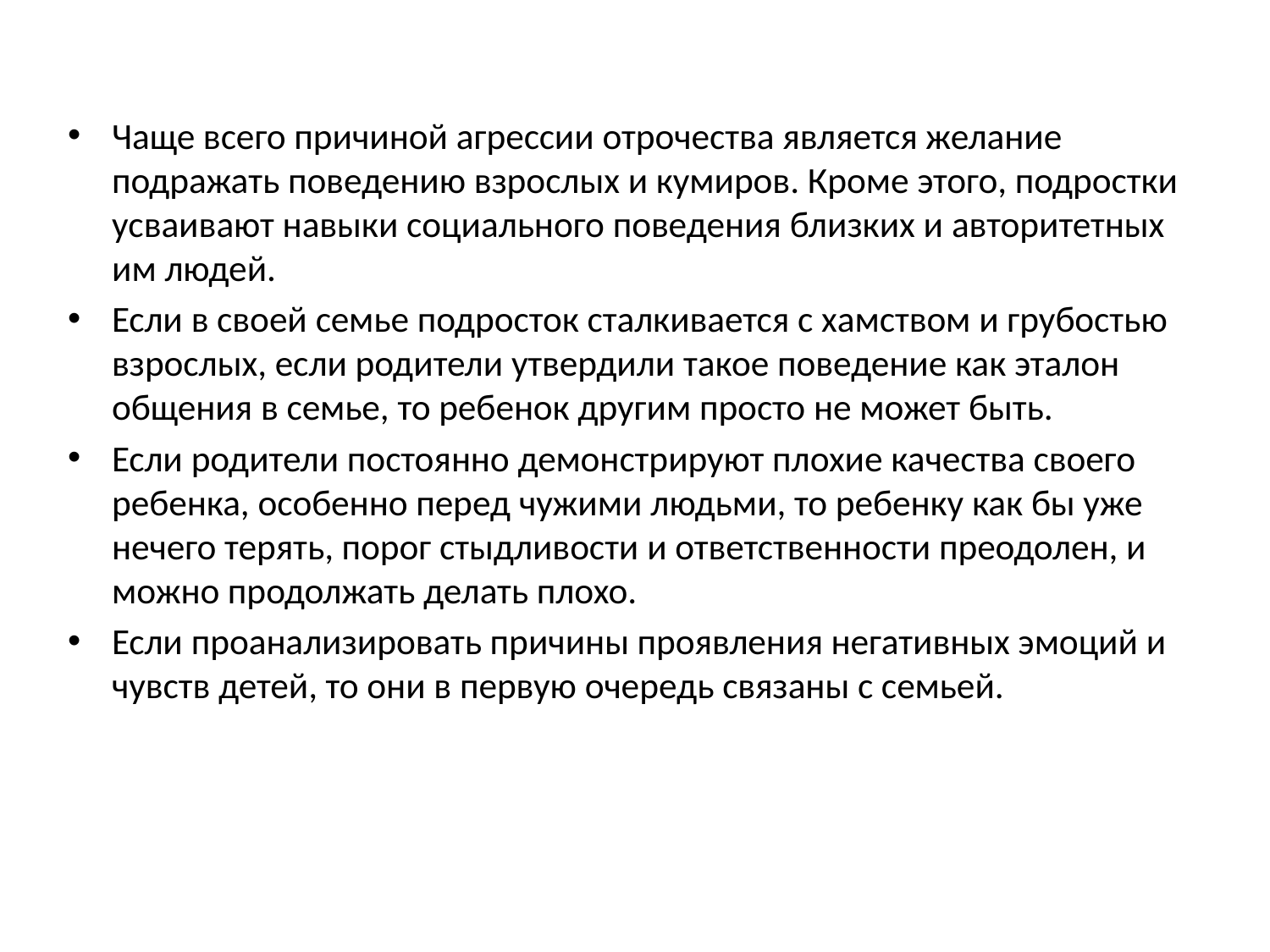

Чаще всего причиной агрессии отрочества является желание подражать поведению взрослых и кумиров. Кроме этого, подростки усваивают навыки социального поведения близких и авторитетных им людей.
Если в своей семье подросток сталкивается с хамством и грубостью взрослых, если родители утвердили такое поведение как эталон общения в семье, то ребенок другим просто не может быть.
Если родители постоянно демонстрируют плохие качества своего ребенка, особенно перед чужими людьми, то ребенку как бы уже нечего терять, порог стыдливости и ответственности преодолен, и можно продолжать делать плохо.
Если проанализировать причины проявления негативных эмоций и чувств детей, то они в первую очередь связаны с семьей.